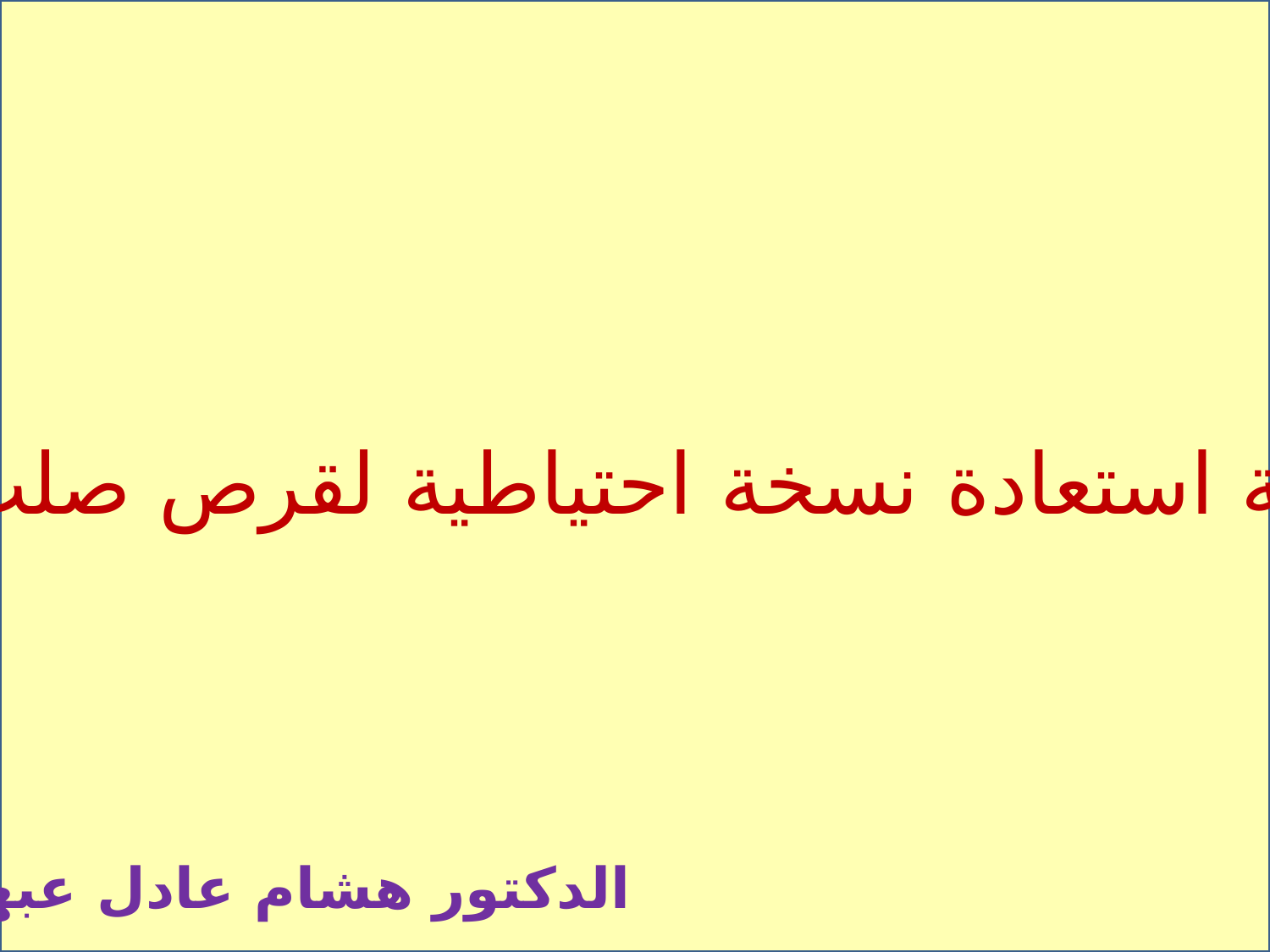

آلية استعادة نسخة احتياطية لقرص صلب
الدكتور هشام عادل عبهري